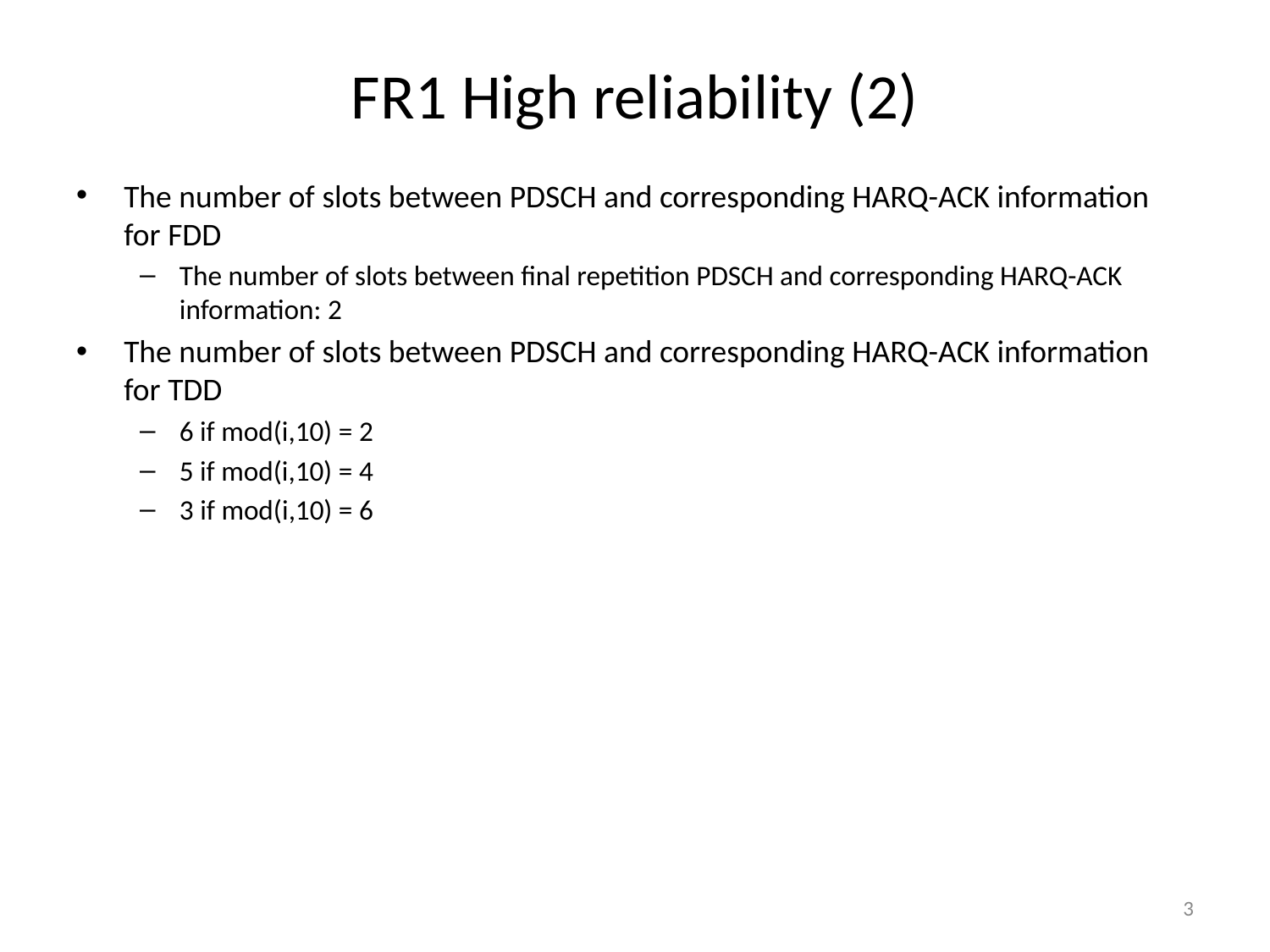

# FR1 High reliability (2)
The number of slots between PDSCH and corresponding HARQ-ACK information for FDD
The number of slots between final repetition PDSCH and corresponding HARQ-ACK information: 2
The number of slots between PDSCH and corresponding HARQ-ACK information for TDD
6 if mod(i,10) = 2
5 if mod(i,10) = 4
3 if mod(i,10) = 6
3